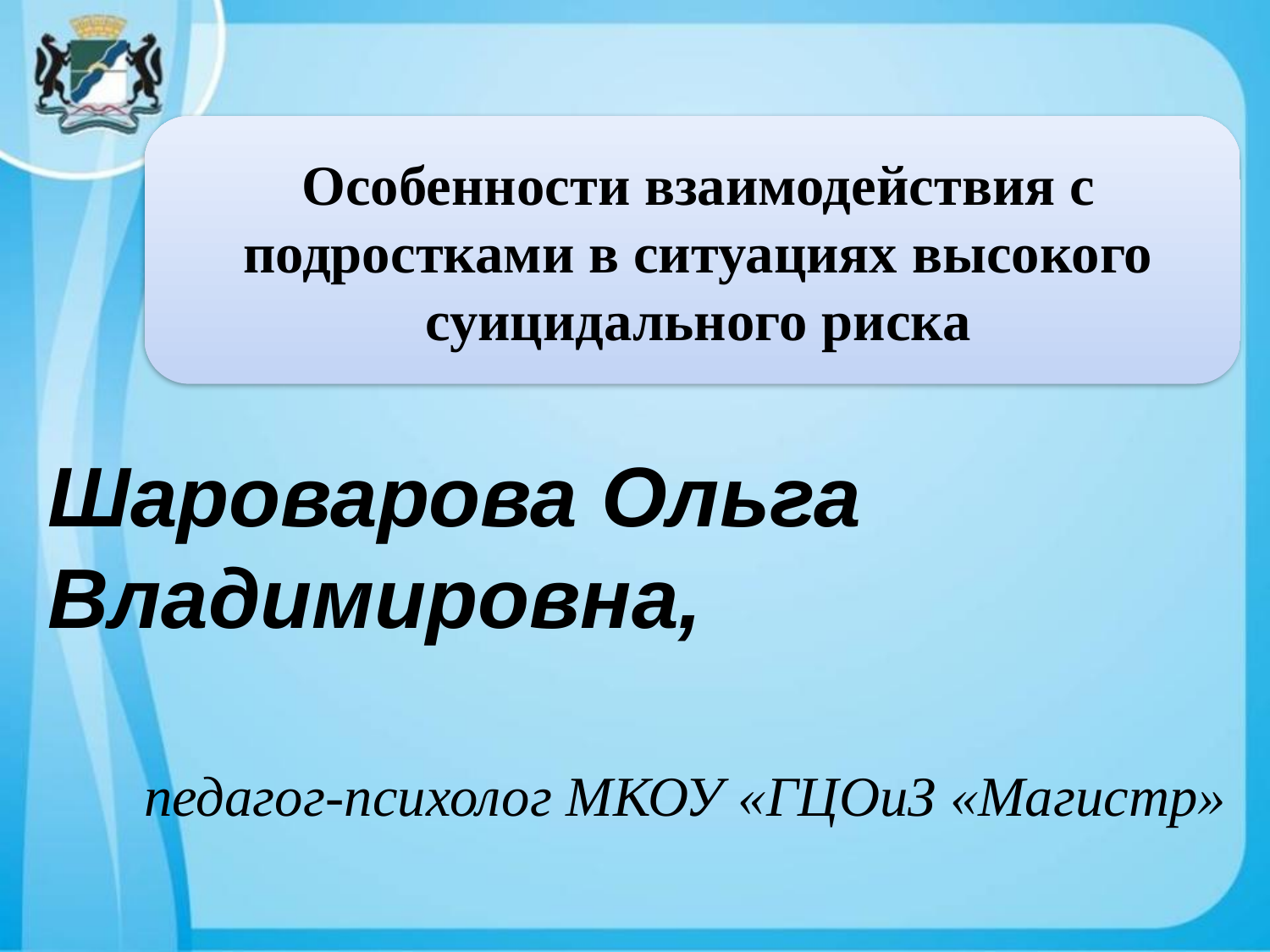

# Особенности взаимодействия с подростками в ситуациях высокого суицидального риска
Шароварова Ольга Владимировна,

педагог-психолог МКОУ «ГЦОиЗ «Магистр»